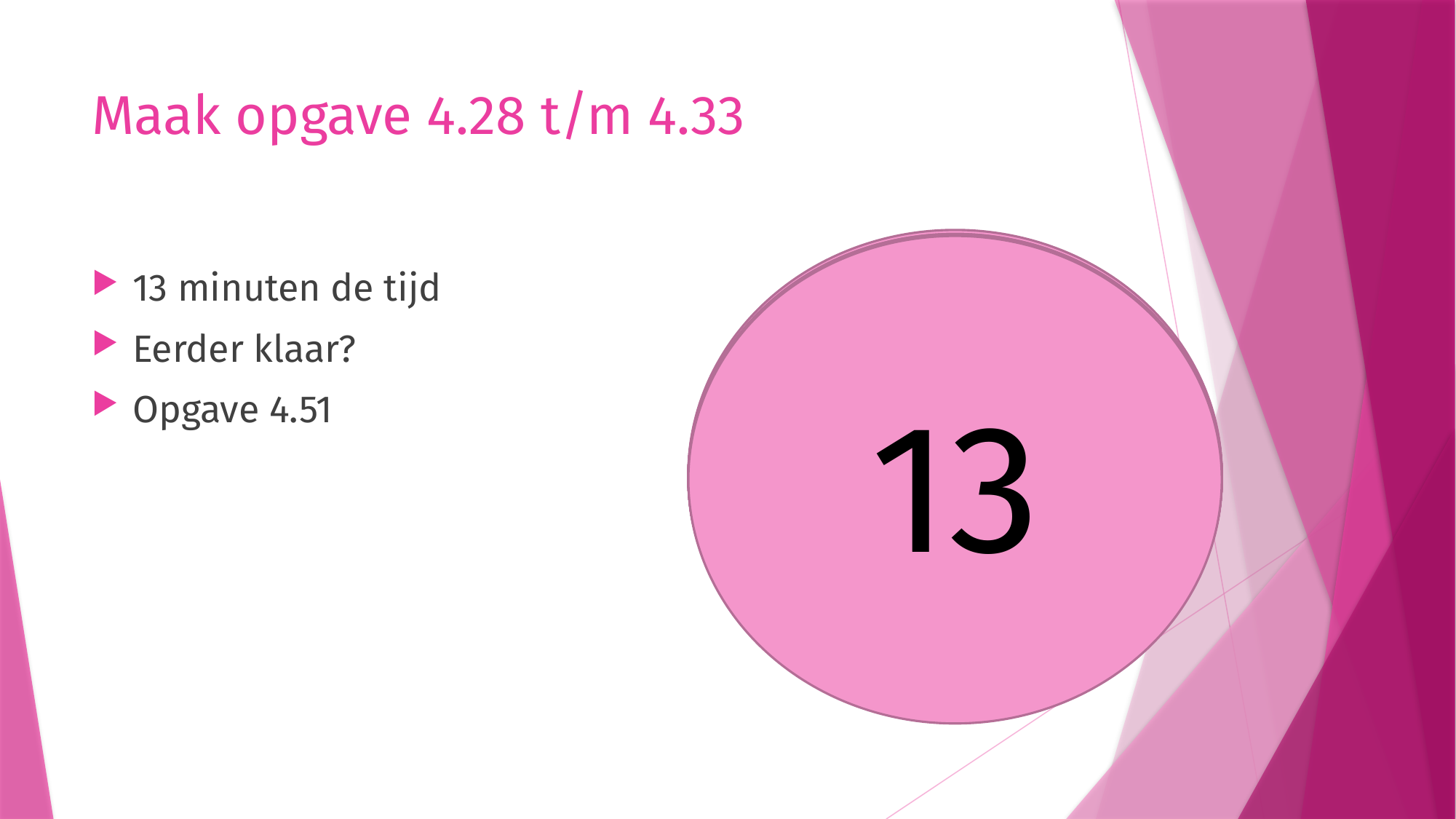

# Maak opgave 4.28 t/m 4.33
10
9
8
11
12
5
6
7
4
3
1
2
13
13 minuten de tijd
Eerder klaar?
Opgave 4.51